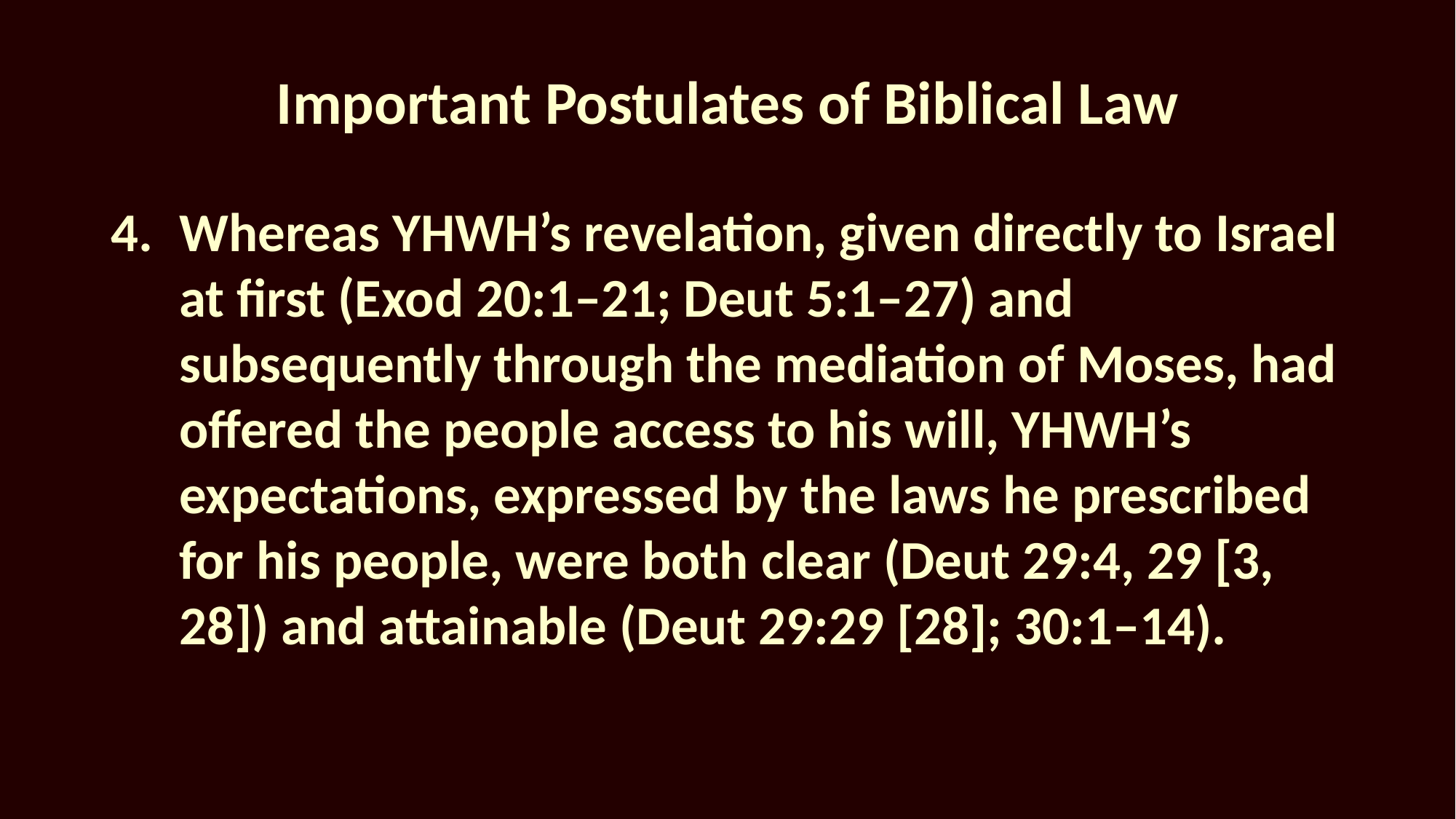

# Important Postulates of Biblical Law
4.	Whereas YHWH’s revelation, given directly to Israel at first (Exod 20:1–21; Deut 5:1–27) and subsequently through the mediation of Moses, had offered the people access to his will, YHWH’s expectations, expressed by the laws he prescribed for his people, were both clear (Deut 29:4, 29 [3, 28]) and attainable (Deut 29:29 [28]; 30:1–14).